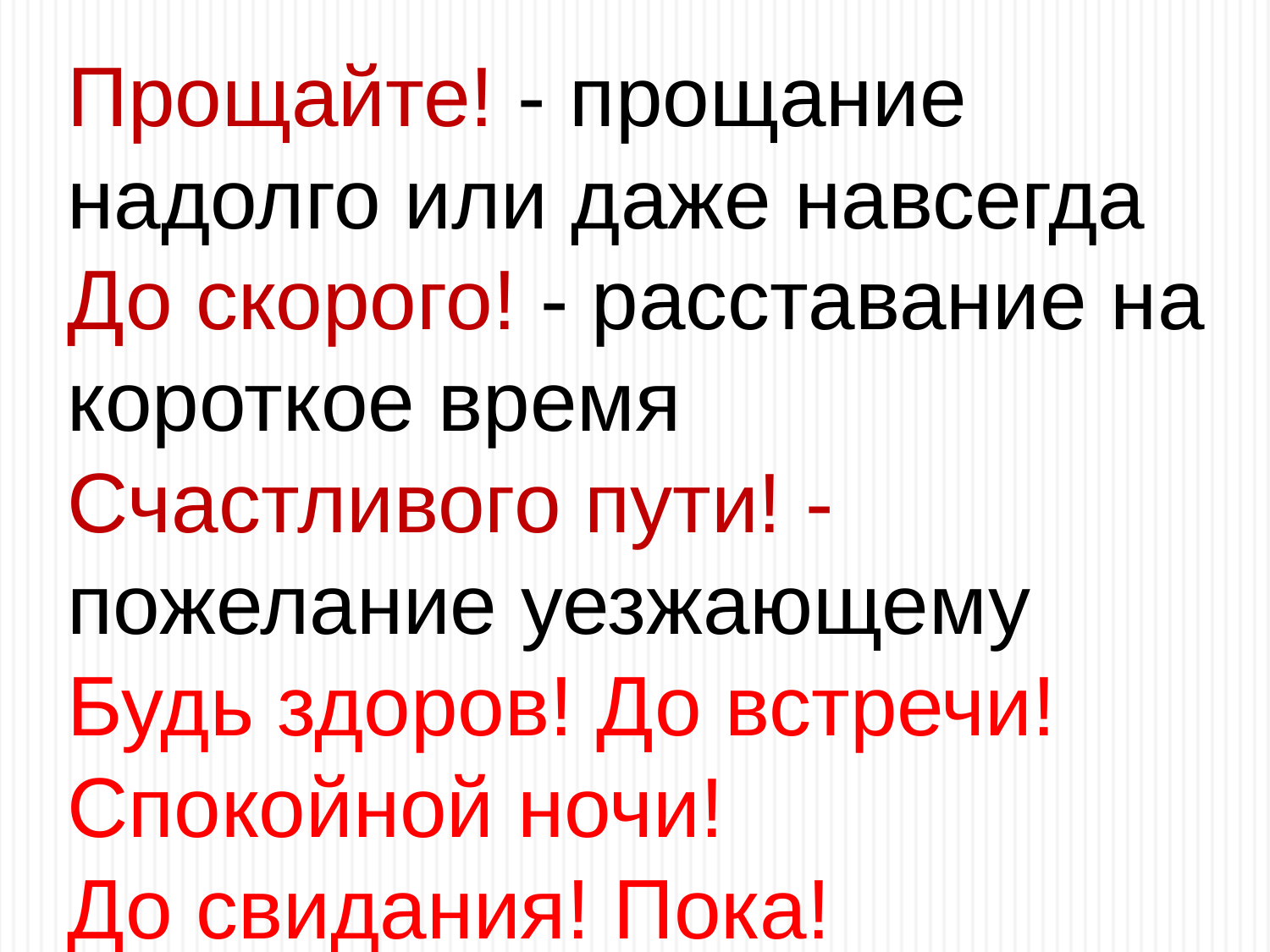

Прощайте! - прощание надолго или даже навсегда
До скорого! - расставание на короткое время
Счастливого пути! - пожелание уезжающему
Будь здоров! До встречи!
Спокойной ночи!
До свидания! Пока!